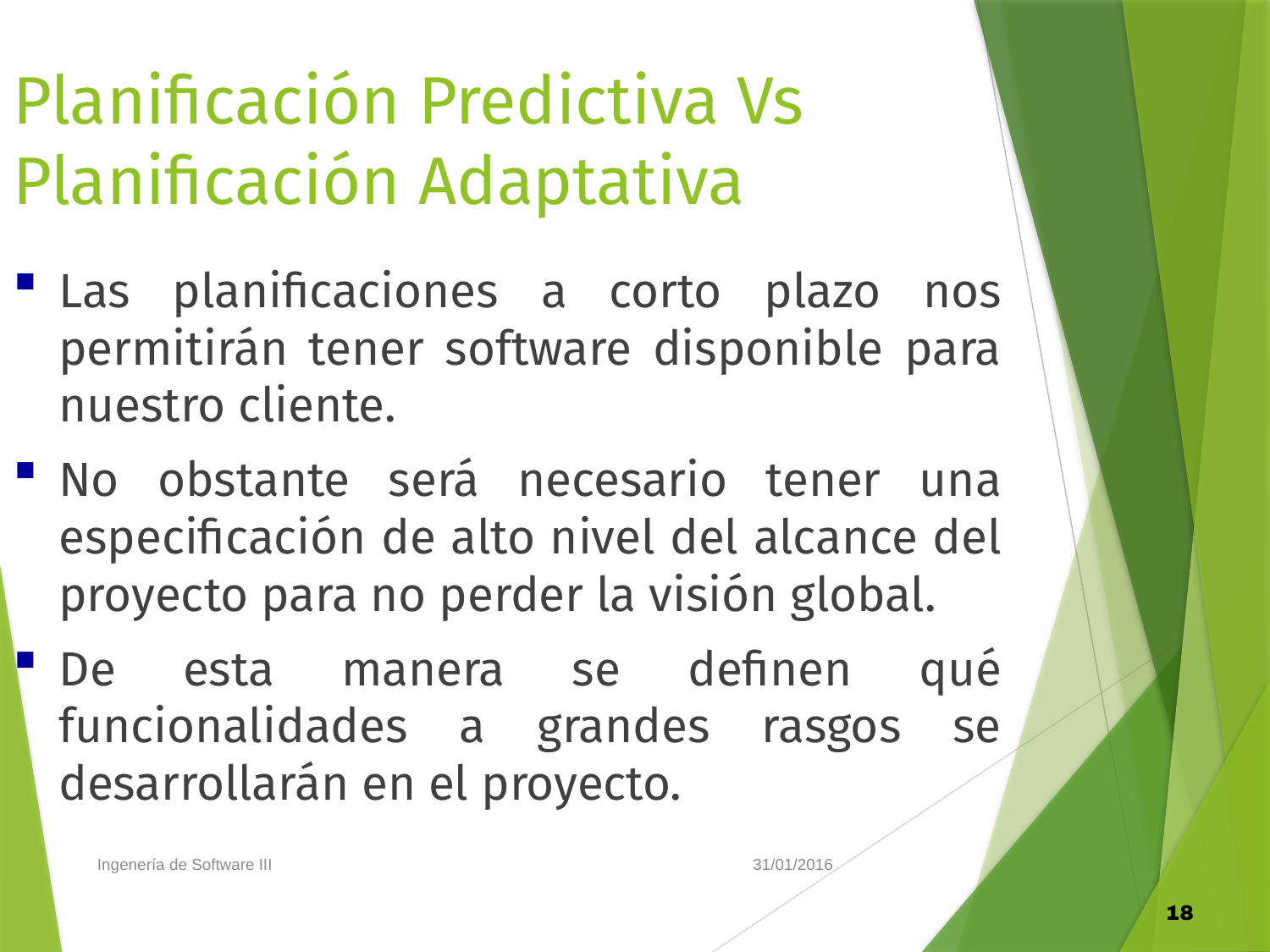

Planificación Predictiva Vs Planificación Adaptativa
Las planificaciones a corto plazo nos permitirán tener software disponible para nuestro cliente.
No obstante será necesario tener una especificación de alto nivel del alcance del proyecto para no perder la visión global.
De esta manera se definen qué funcionalidades a grandes rasgos se desarrollarán en el proyecto.
Ingenería de Software III
31/01/2016
18